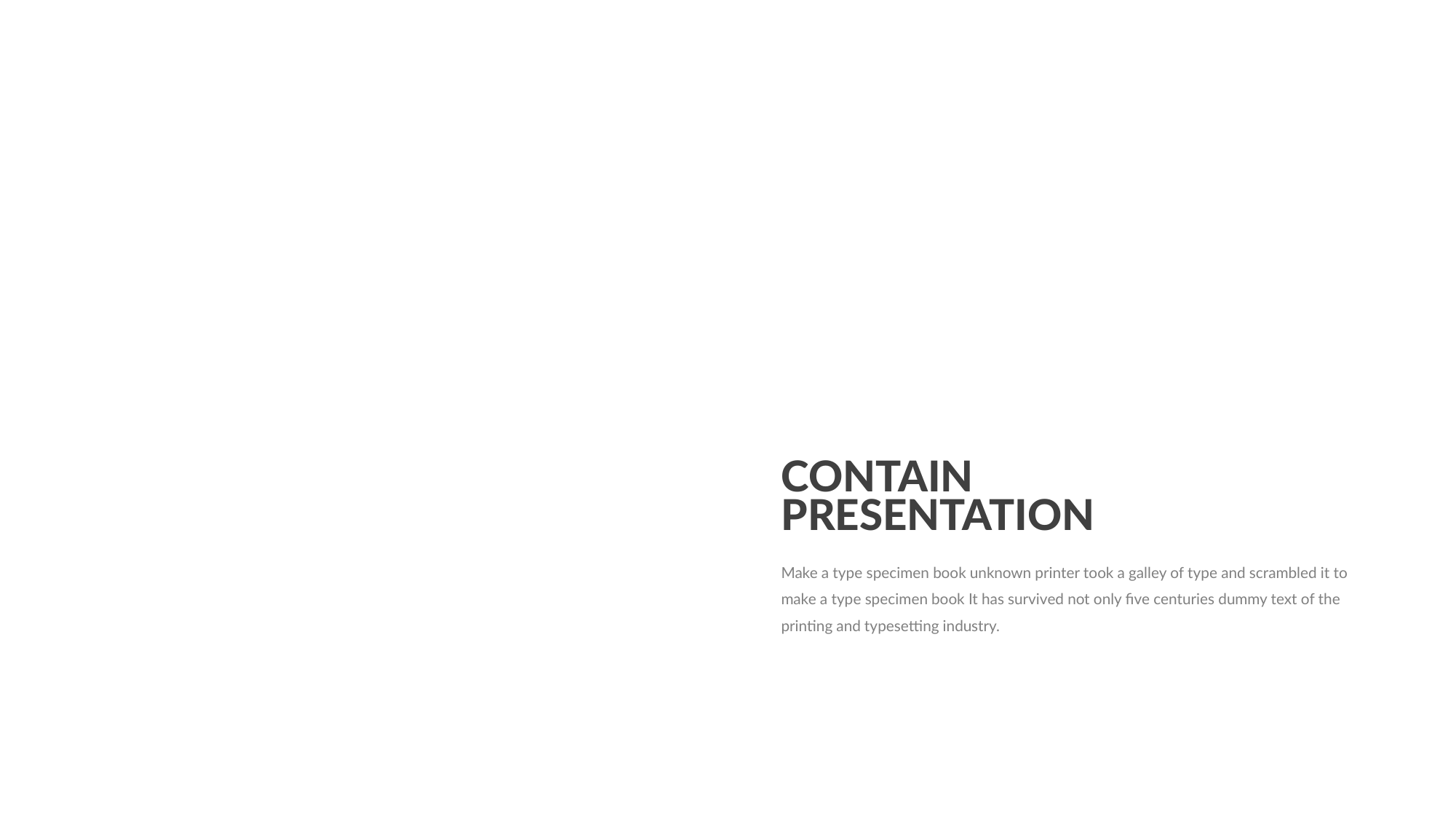

CONTAIN PRESENTATION

Make a type specimen book unknown printer took a galley of type and scrambled it to make a type specimen book It has survived not only five centuries dummy text of the printing and typesetting industry.